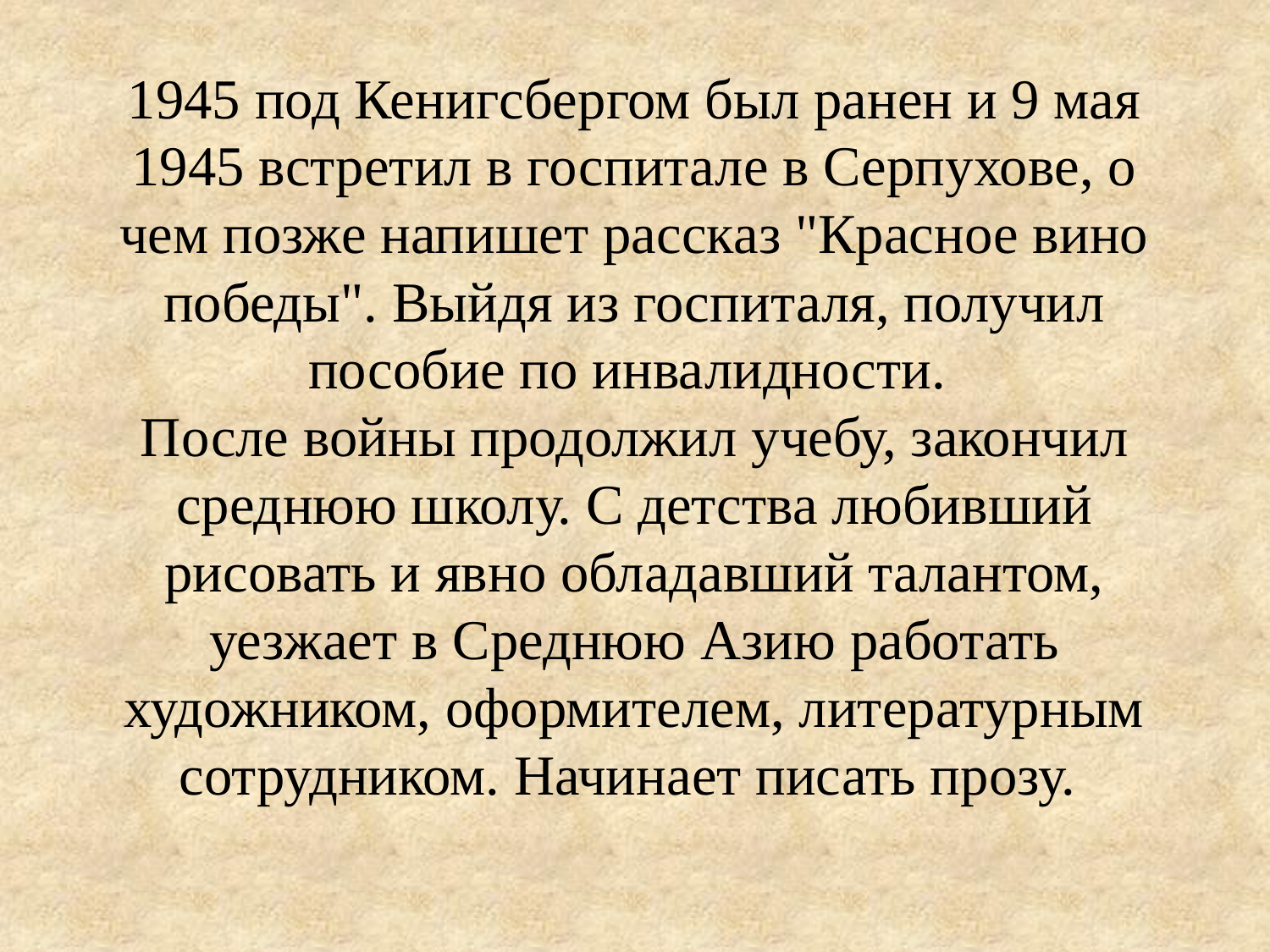

# 1945 под Кенигсбергом был ранен и 9 мая 1945 встретил в госпитале в Серпухове, о чем позже напишет рассказ "Красное вино победы". Выйдя из госпиталя, получил пособие по инвалидности.  После войны продолжил учебу, закончил среднюю школу. С детства любивший рисовать и явно обладавший талантом, уезжает в Среднюю Азию работать художником, оформителем, литературным сотрудником. Начинает писать прозу.